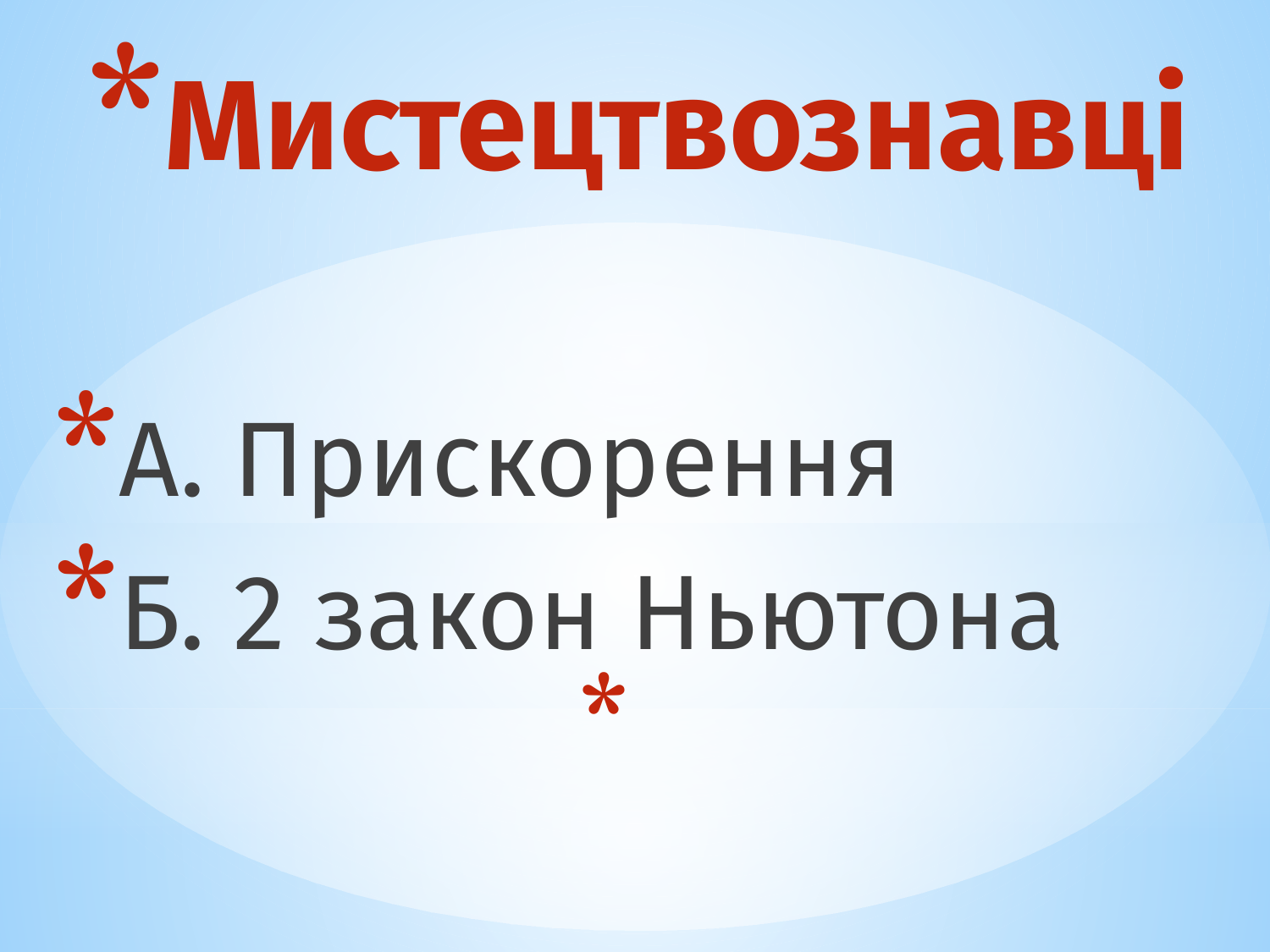

Мистецтвознавці
А. Прискорення
Б. 2 закон Ньютона
#